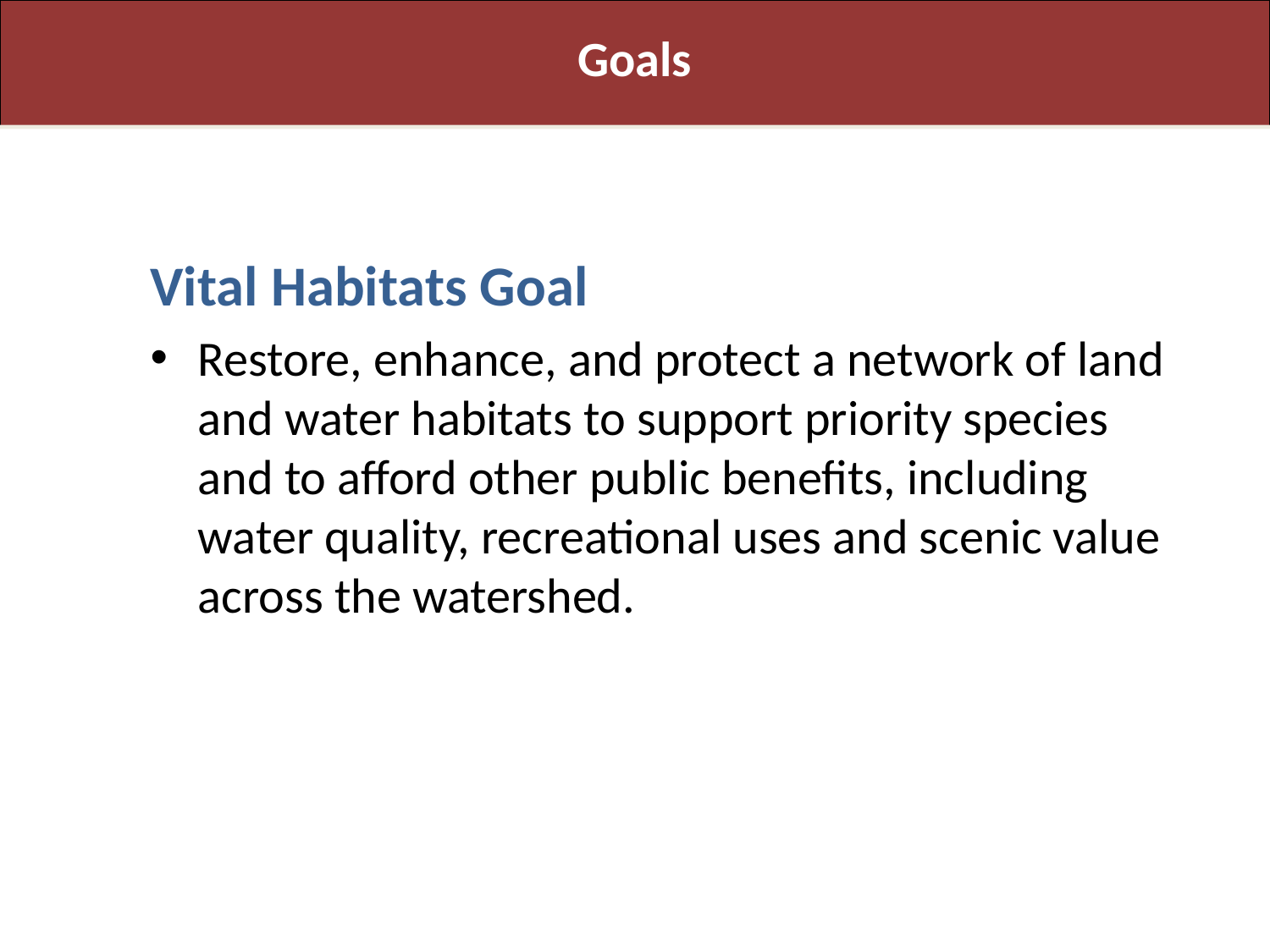

Goals
Vital Habitats Goal
Restore, enhance, and protect a network of land and water habitats to support priority species and to afford other public benefits, including water quality, recreational uses and scenic value across the watershed.